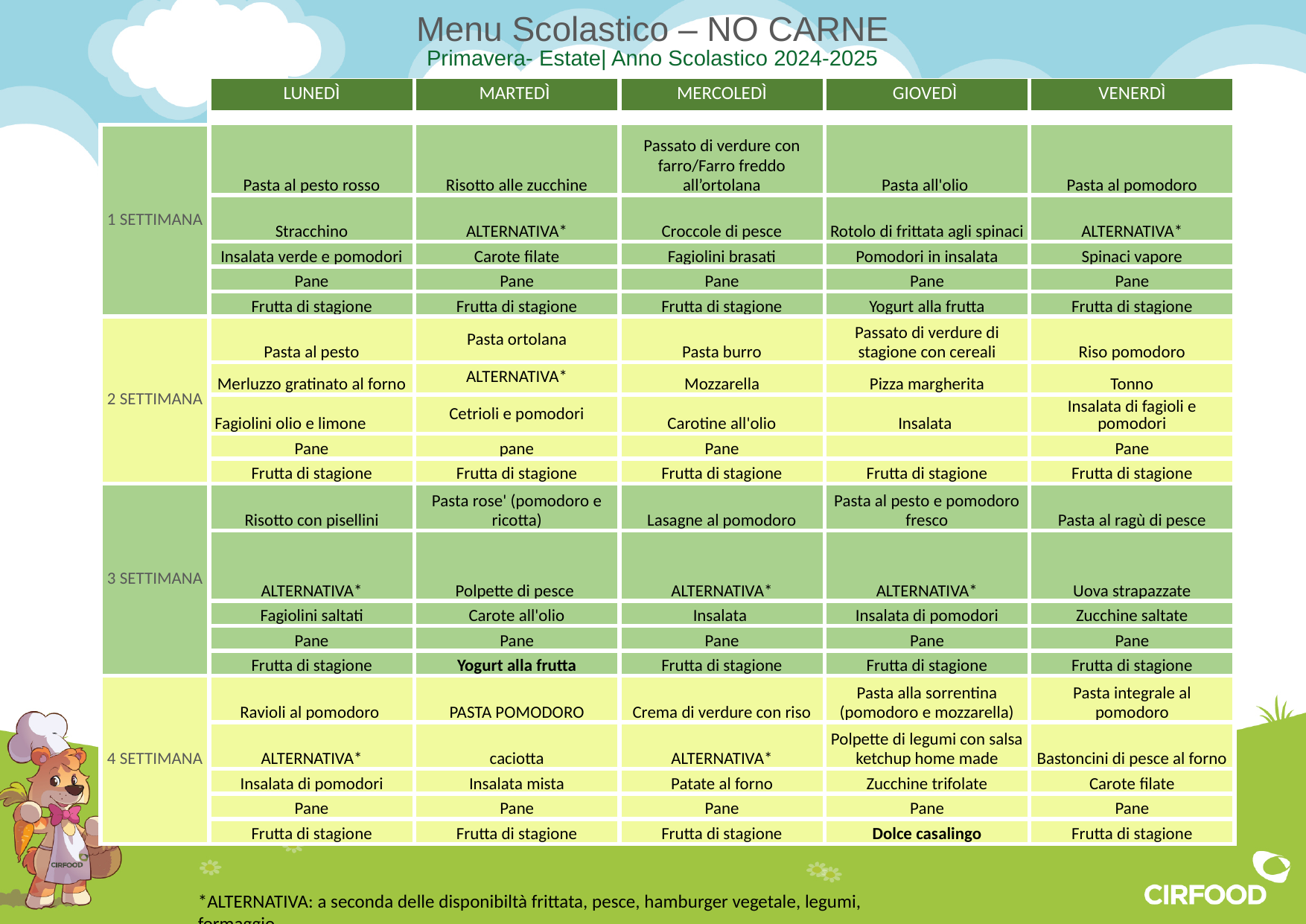

# Menu Scolastico – NO CARNE Primavera- Estate| Anno Scolastico 2024-2025
|  | LUNEDÌ | MARTEDÌ | MERCOLEDÌ | GIOVEDÌ | VENERDÌ |
| --- | --- | --- | --- | --- | --- |
|  |  |  |  |  |  |
| 1 SETTIMANA | Pasta al pesto rosso | Risotto alle zucchine | Passato di verdure con farro/Farro freddo all’ortolana | Pasta all'olio | Pasta al pomodoro |
|  | Stracchino | ALTERNATIVA\* | Croccole di pesce | Rotolo di frittata agli spinaci | ALTERNATIVA\* |
|  | Insalata verde e pomodori | Carote filate | Fagiolini brasati | Pomodori in insalata | Spinaci vapore |
|  | Pane | Pane | Pane | Pane | Pane |
|  | Frutta di stagione | Frutta di stagione | Frutta di stagione | Yogurt alla frutta | Frutta di stagione |
| 2 SETTIMANA | Pasta al pesto | Pasta ortolana | Pasta burro | Passato di verdure di stagione con cereali | Riso pomodoro |
|  | Merluzzo gratinato al forno | ALTERNATIVA\* | Mozzarella | Pizza margherita | Tonno |
|  | Fagiolini olio e limone | Cetrioli e pomodori | Carotine all'olio | Insalata | Insalata di fagioli e pomodori |
|  | Pane | pane | Pane |  | Pane |
|  | Frutta di stagione | Frutta di stagione | Frutta di stagione | Frutta di stagione | Frutta di stagione |
| 3 SETTIMANA | Risotto con pisellini | Pasta rose' (pomodoro e ricotta) | Lasagne al pomodoro | Pasta al pesto e pomodoro fresco | Pasta al ragù di pesce |
|  | ALTERNATIVA\* | Polpette di pesce | ALTERNATIVA\* | ALTERNATIVA\* | Uova strapazzate |
|  | Fagiolini saltati | Carote all'olio | Insalata | Insalata di pomodori | Zucchine saltate |
|  | Pane | Pane | Pane | Pane | Pane |
|  | Frutta di stagione | Yogurt alla frutta | Frutta di stagione | Frutta di stagione | Frutta di stagione |
| 4 SETTIMANA | Ravioli al pomodoro | PASTA POMODORO | Crema di verdure con riso | Pasta alla sorrentina (pomodoro e mozzarella) | Pasta integrale al pomodoro |
|  | ALTERNATIVA\* | caciotta | ALTERNATIVA\* | Polpette di legumi con salsa ketchup home made | Bastoncini di pesce al forno |
|  | Insalata di pomodori | Insalata mista | Patate al forno | Zucchine trifolate | Carote filate |
|  | Pane | Pane | Pane | Pane | Pane |
|  | Frutta di stagione | Frutta di stagione | Frutta di stagione | Dolce casalingo | Frutta di stagione |
*ALTERNATIVA: a seconda delle disponibiltà frittata, pesce, hamburger vegetale, legumi, formaggio